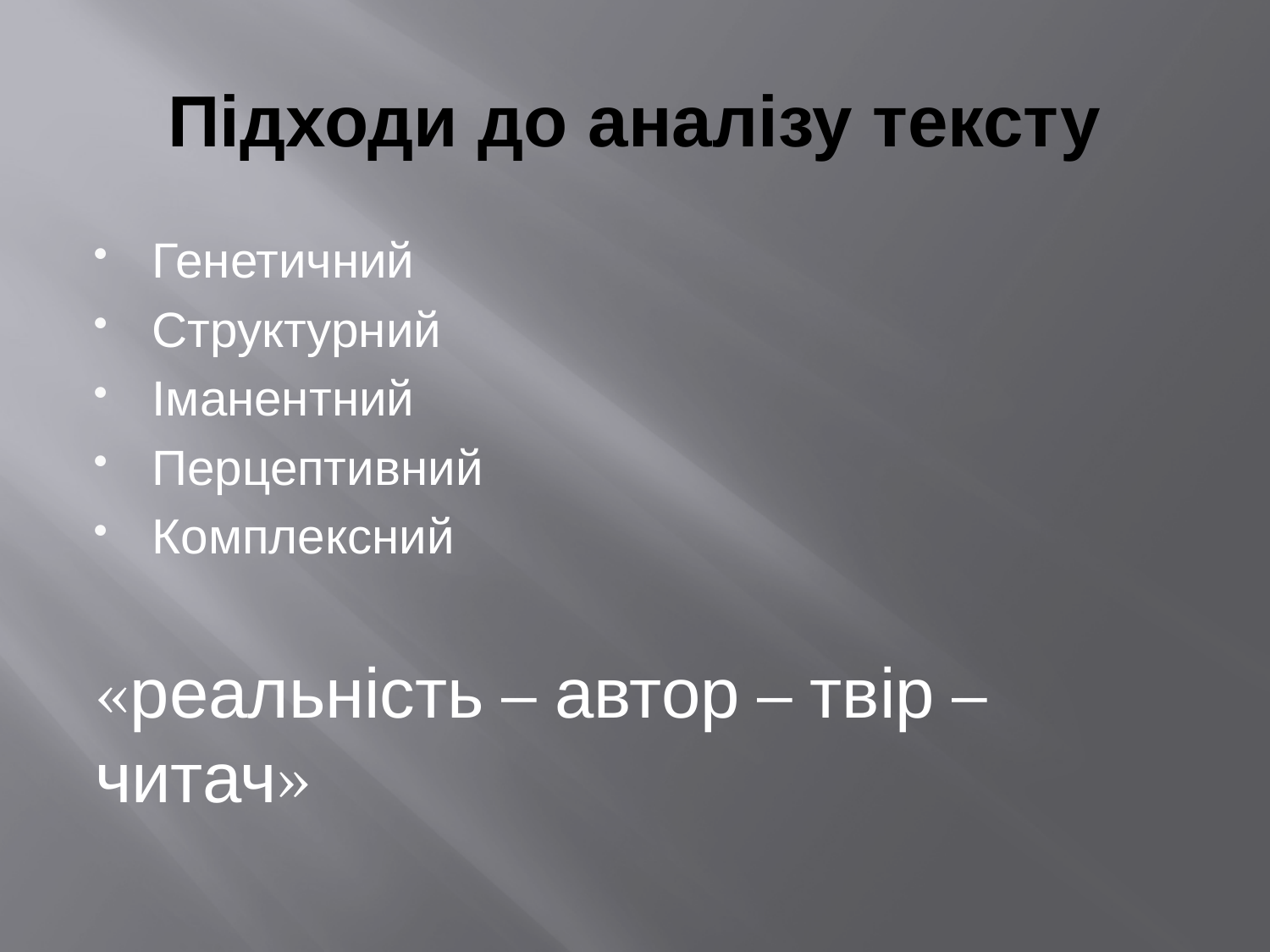

# Підходи до аналізу тексту
Генетичний
Структурний
Іманентний
Перцептивний
Комплексний

«реальність – автор – твір – читач»